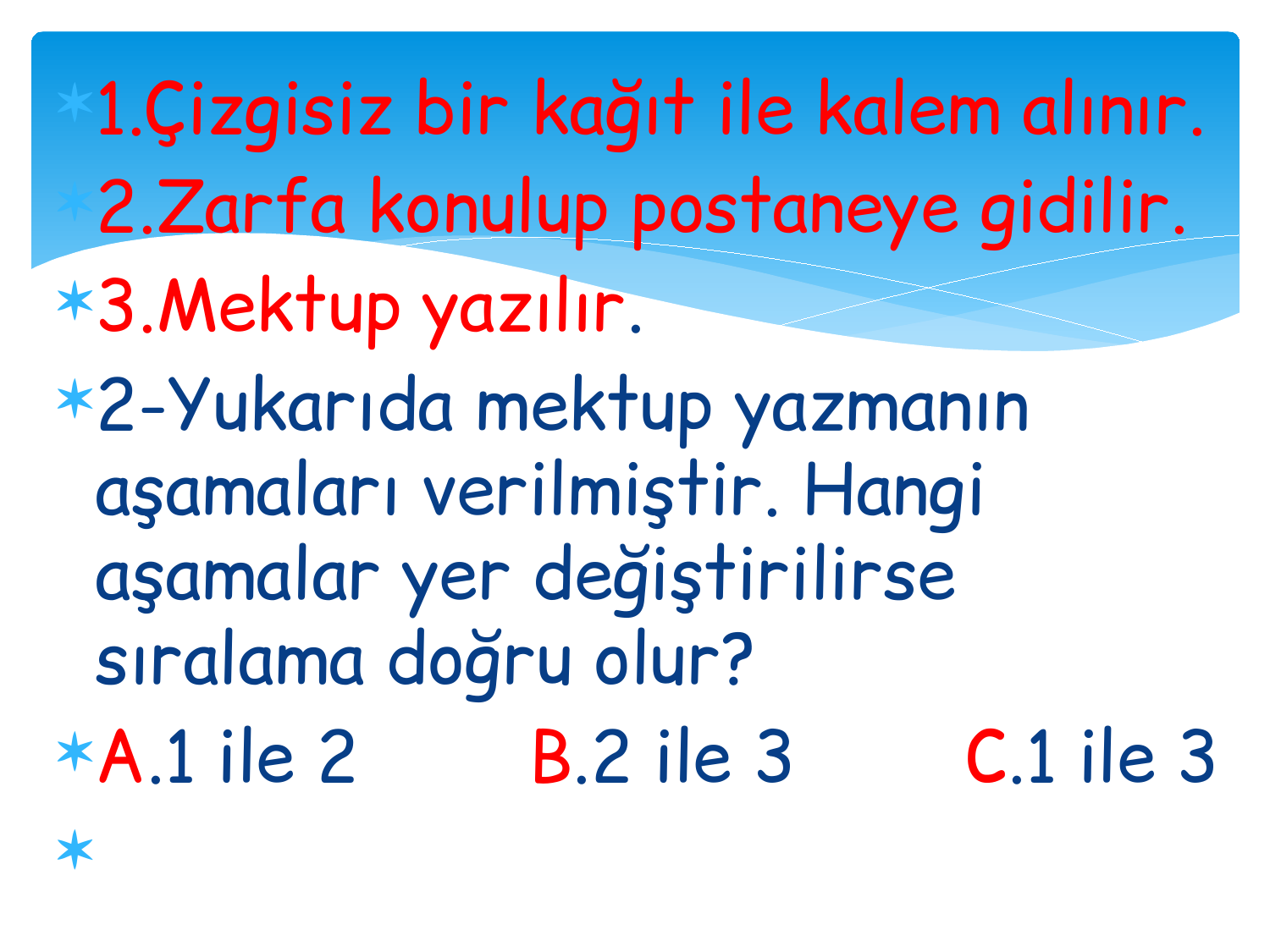

1.Çizgisiz bir kağıt ile kalem alınır.
2.Zarfa konulup postaneye gidilir.
3.Mektup yazılır.
2-Yukarıda mektup yazmanın aşamaları verilmiştir. Hangi aşamalar yer değiştirilirse sıralama doğru olur?
A.1 ile 2        B.2 ile 3        C.1 ile 3